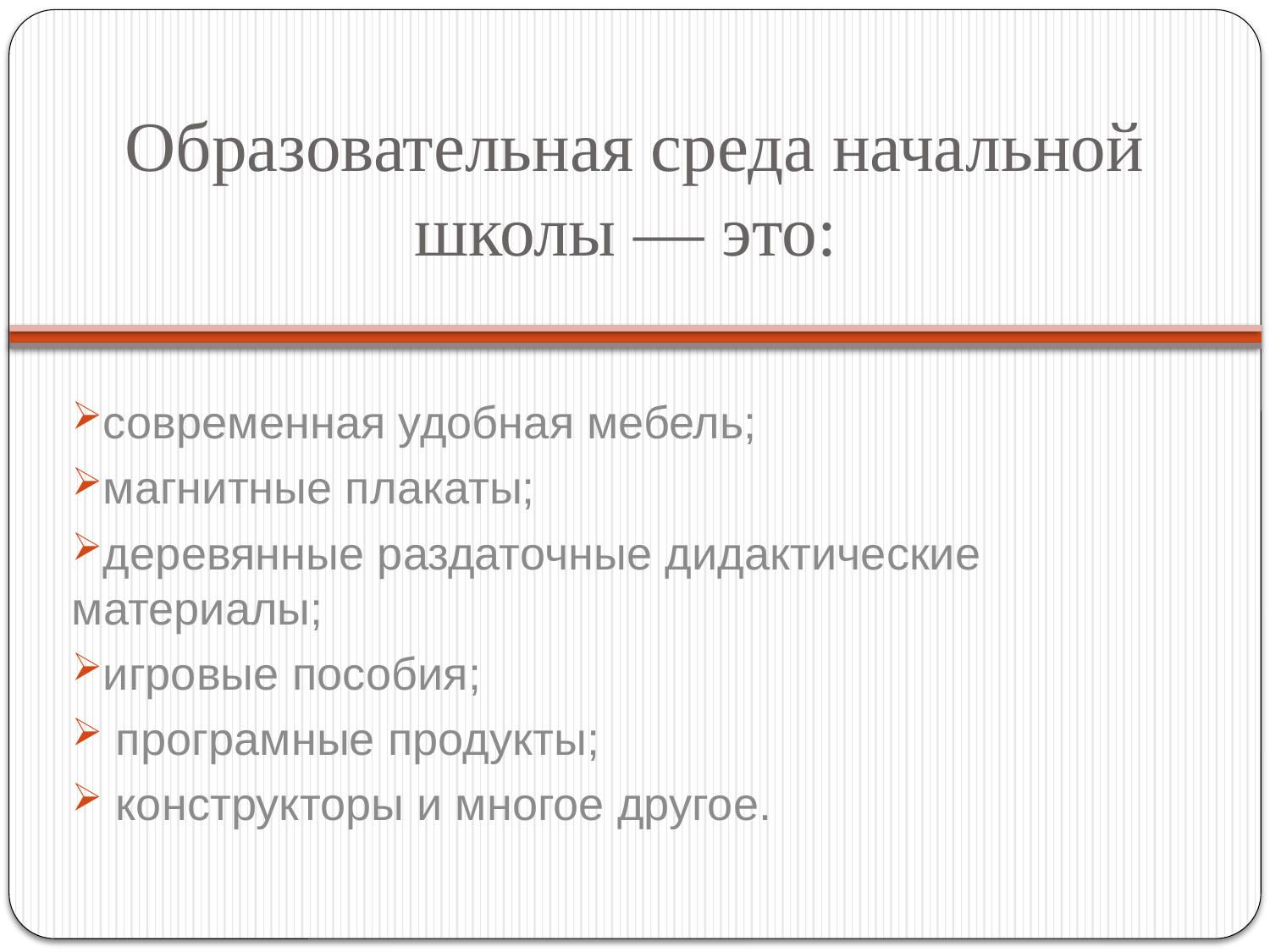

# Образовательная среда начальной школы — это:
современная удобная мебель;
магнитные плакаты;
деревянные раздаточные дидактические материалы;
игровые пособия;
 програмные продукты;
 конструкторы и многое другое.